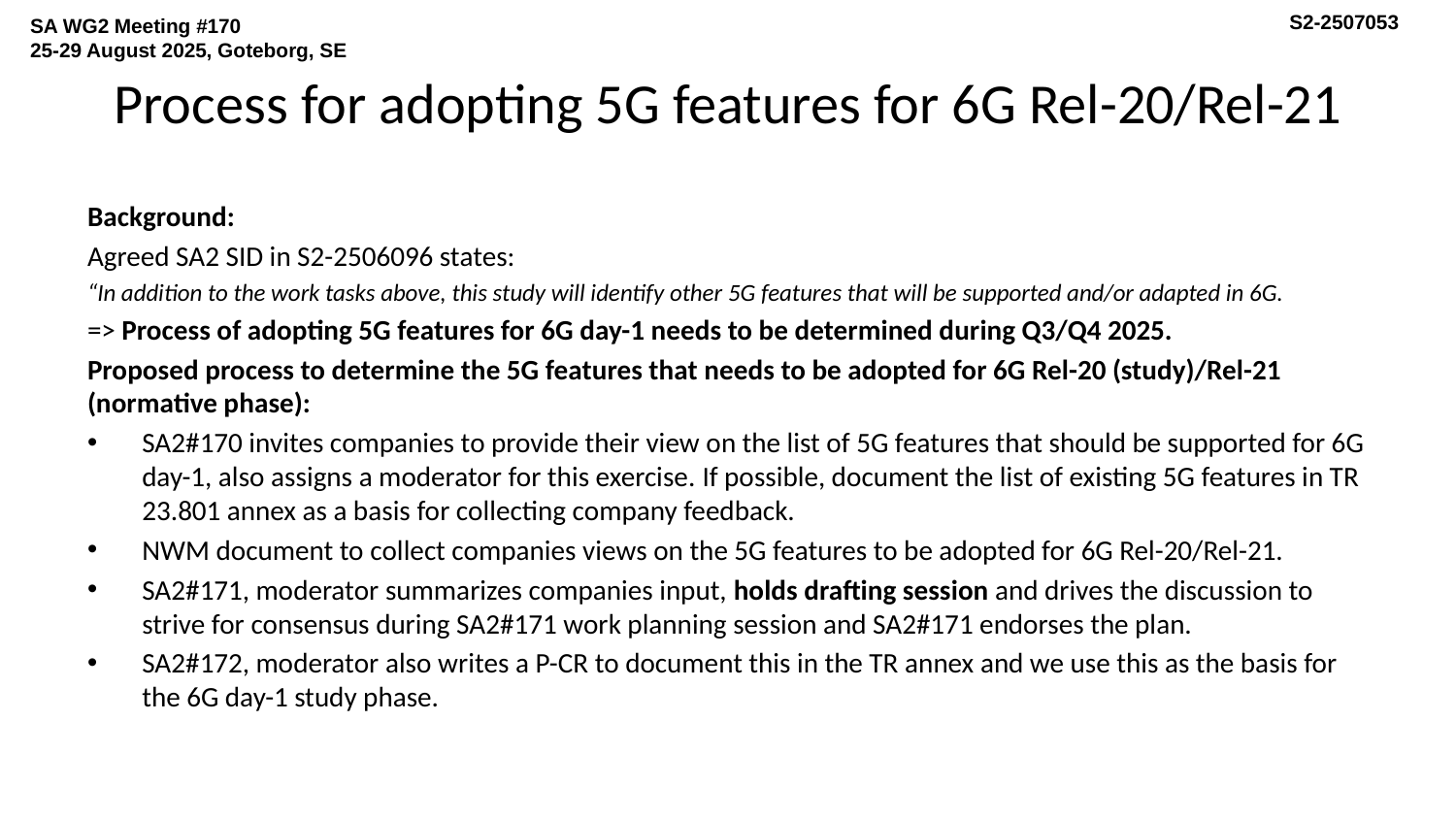

S2-2507053
SA WG2 Meeting #170
25-29 August 2025, Goteborg, SE
# Process for adopting 5G features for 6G Rel-20/Rel-21
Background:
Agreed SA2 SID in S2-2506096 states:
“In addition to the work tasks above, this study will identify other 5G features that will be supported and/or adapted in 6G.
=> Process of adopting 5G features for 6G day-1 needs to be determined during Q3/Q4 2025.
Proposed process to determine the 5G features that needs to be adopted for 6G Rel-20 (study)/Rel-21 (normative phase):
SA2#170 invites companies to provide their view on the list of 5G features that should be supported for 6G day-1, also assigns a moderator for this exercise. If possible, document the list of existing 5G features in TR 23.801 annex as a basis for collecting company feedback.
NWM document to collect companies views on the 5G features to be adopted for 6G Rel-20/Rel-21.
SA2#171, moderator summarizes companies input, holds drafting session and drives the discussion to strive for consensus during SA2#171 work planning session and SA2#171 endorses the plan.
SA2#172, moderator also writes a P-CR to document this in the TR annex and we use this as the basis for the 6G day-1 study phase.